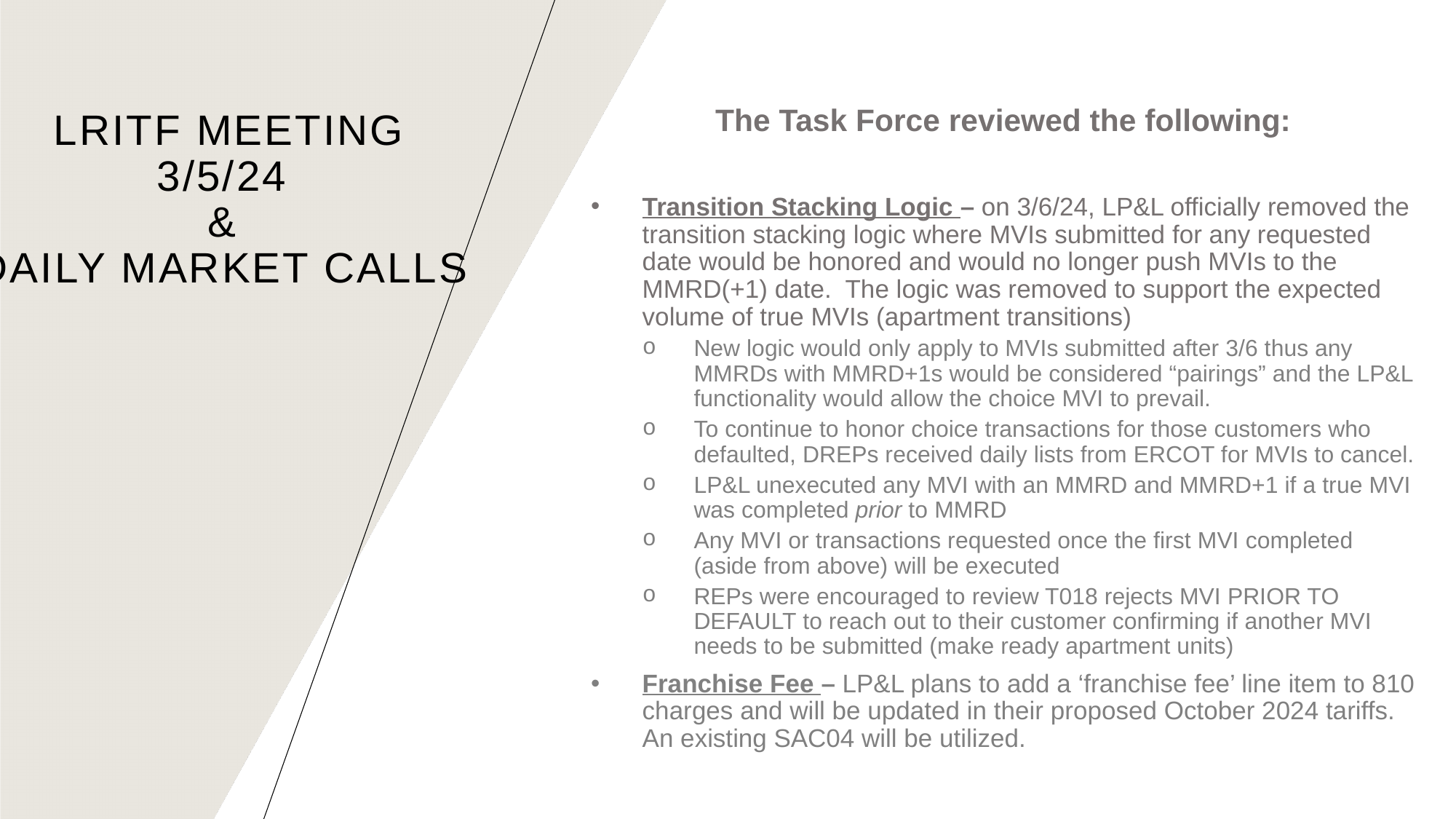

# LRITF meeting 3/5/24 & Daily Market Calls
The Task Force reviewed the following:

Transition Stacking Logic – on 3/6/24, LP&L officially removed the transition stacking logic where MVIs submitted for any requested date would be honored and would no longer push MVIs to the MMRD(+1) date.  The logic was removed to support the expected volume of true MVIs (apartment transitions)
New logic would only apply to MVIs submitted after 3/6 thus any MMRDs with MMRD+1s would be considered “pairings” and the LP&L functionality would allow the choice MVI to prevail.
To continue to honor choice transactions for those customers who defaulted, DREPs received daily lists from ERCOT for MVIs to cancel.
LP&L unexecuted any MVI with an MMRD and MMRD+1 if a true MVI was completed prior to MMRD
Any MVI or transactions requested once the first MVI completed (aside from above) will be executed
REPs were encouraged to review T018 rejects MVI PRIOR TO DEFAULT to reach out to their customer confirming if another MVI needs to be submitted (make ready apartment units)
Franchise Fee – LP&L plans to add a ‘franchise fee’ line item to 810 charges and will be updated in their proposed October 2024 tariffs.  An existing SAC04 will be utilized.